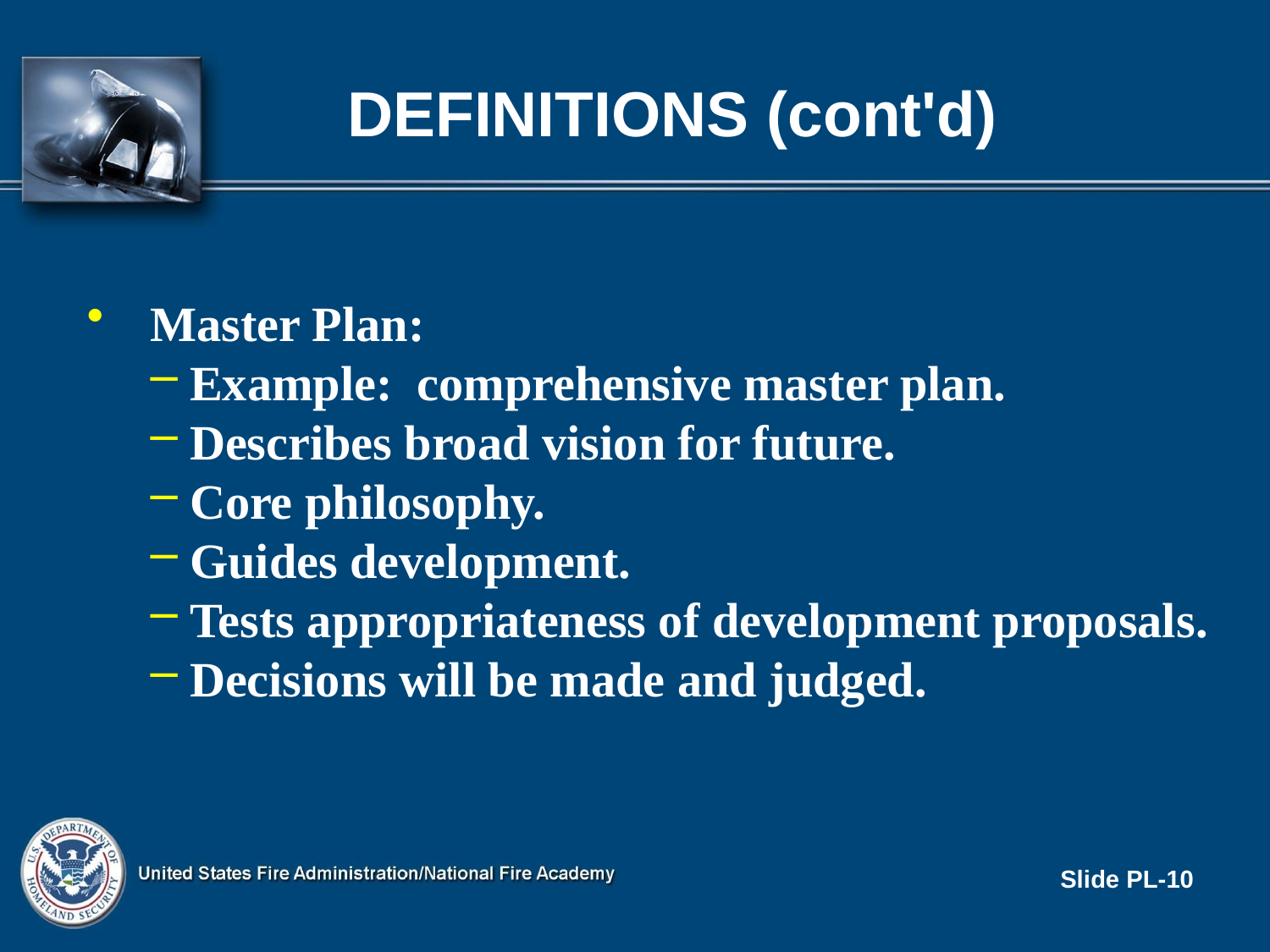

# Definitions (cont'd)
Master Plan:
 Example:  comprehensive master plan.
 Describes broad vision for future.
 Core philosophy.
 Guides development.
 Tests appropriateness of development proposals.
 Decisions will be made and judged.

Slide PL-10